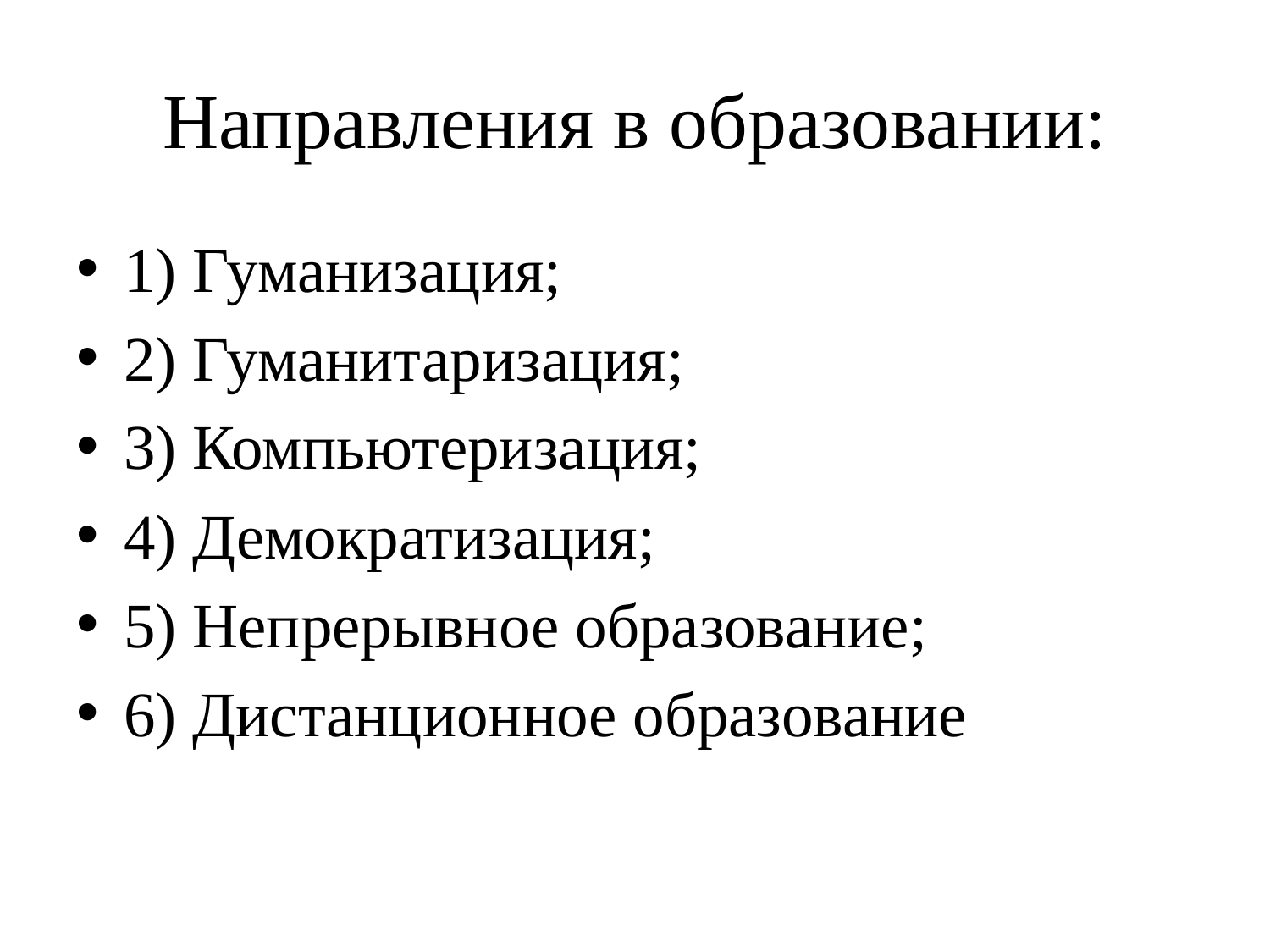

# Направления в образовании:
1) Гуманизация;
2) Гуманитаризация;
3) Компьютеризация;
4) Демократизация;
5) Непрерывное образование;
6) Дистанционное образование